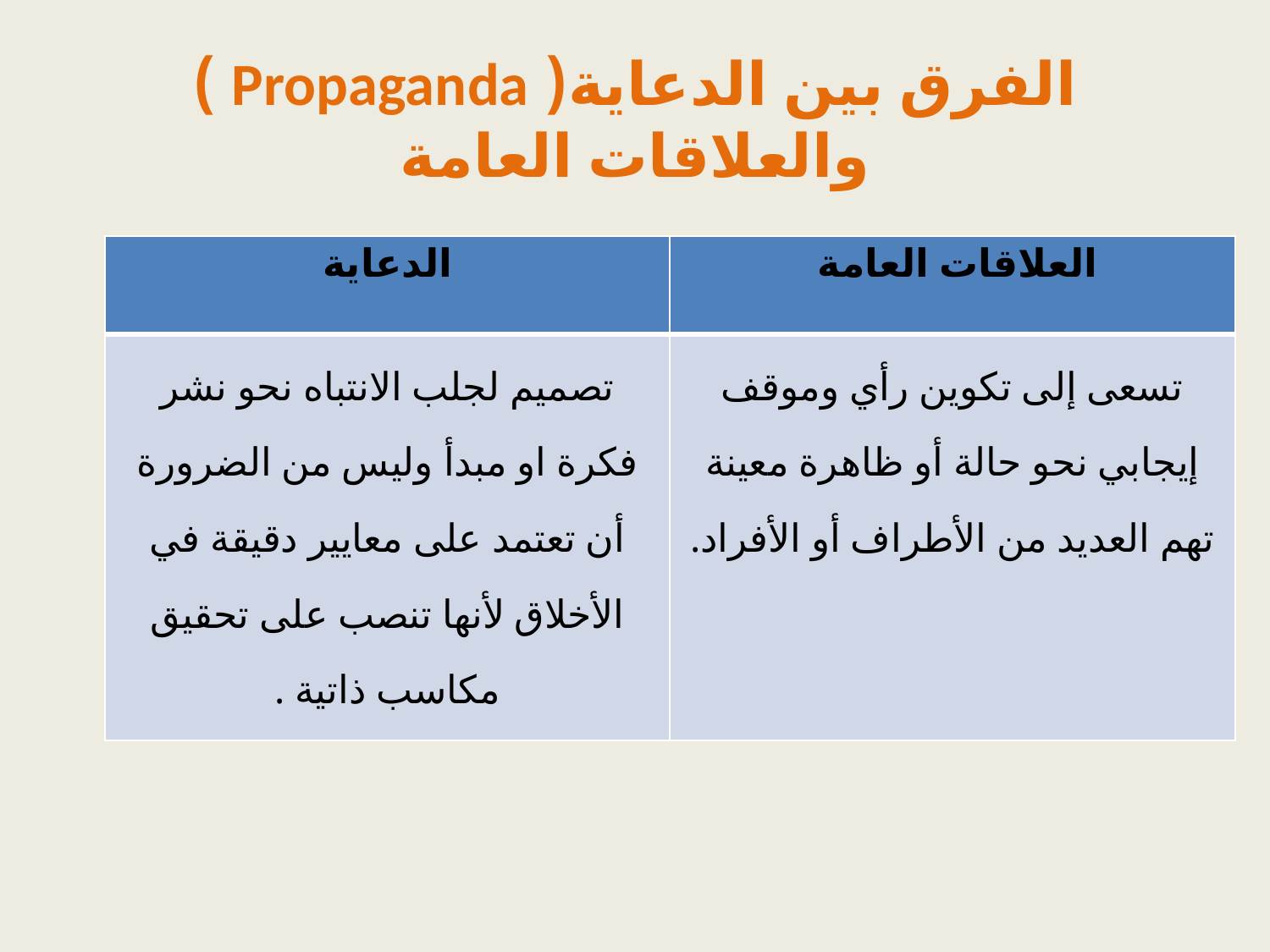

# الفرق بين الدعاية( Propaganda ) والعلاقات العامة
| الدعاية | العلاقات العامة |
| --- | --- |
| تصميم لجلب الانتباه نحو نشر فكرة او مبدأ وليس من الضرورة أن تعتمد على معايير دقيقة في الأخلاق لأنها تنصب على تحقيق مكاسب ذاتية . | تسعى إلى تكوين رأي وموقف إيجابي نحو حالة أو ظاهرة معينة تهم العديد من الأطراف أو الأفراد. |